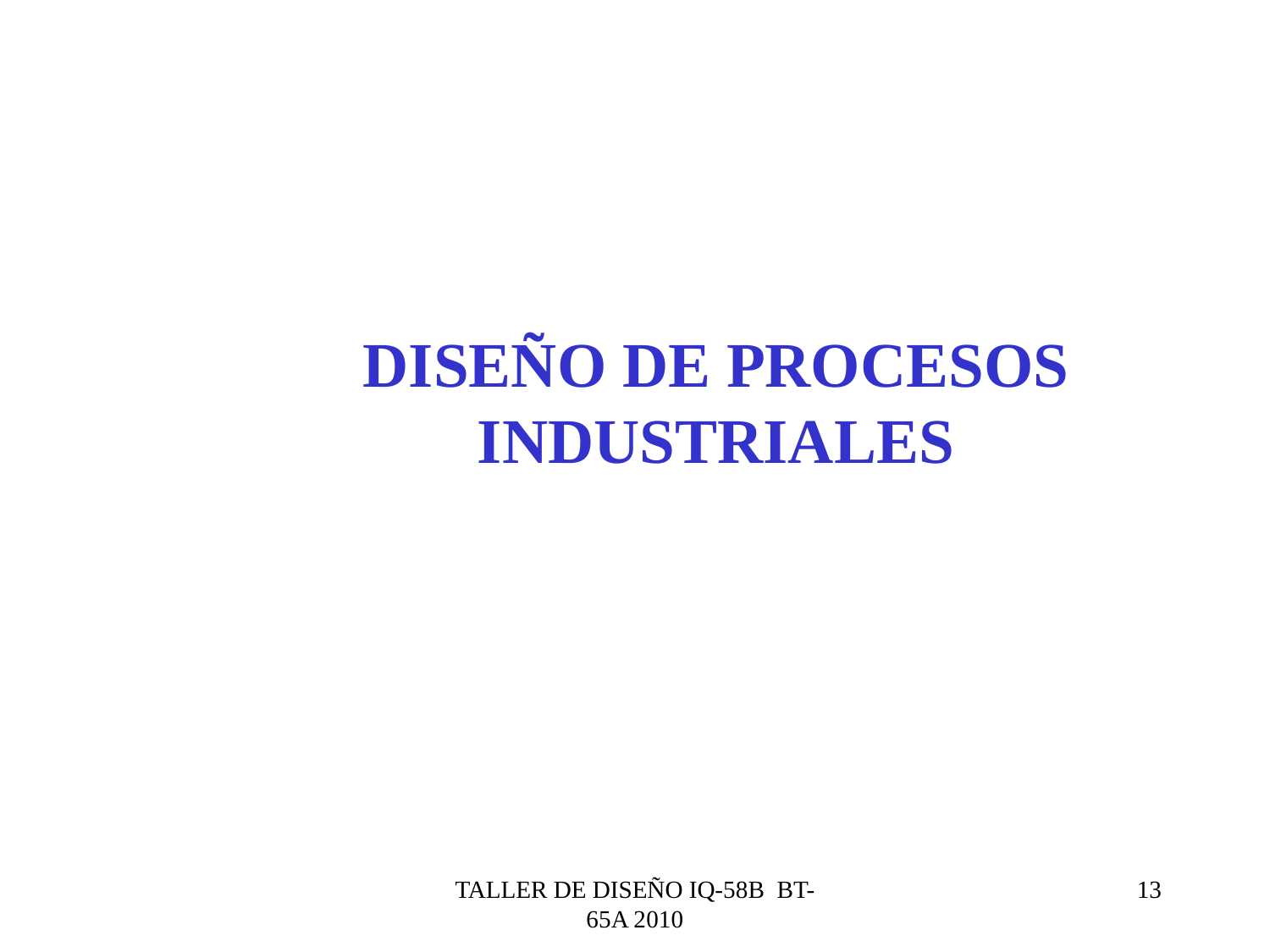

DISEÑO DE PROCESOS INDUSTRIALES
TALLER DE DISEÑO IQ-58B  BT-65A 2010
13